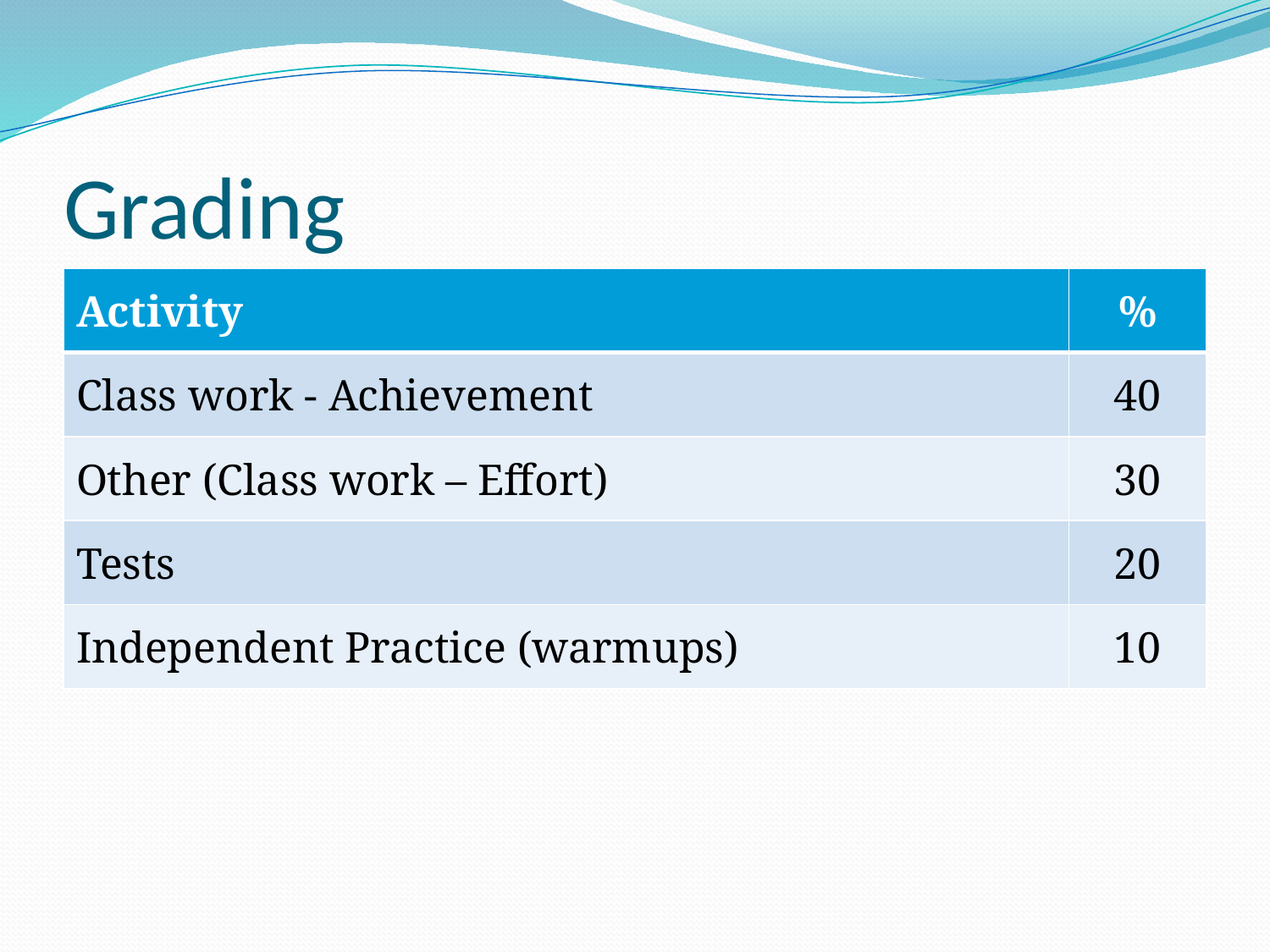

# Grading
| Activity | % |
| --- | --- |
| Class work - Achievement | 40 |
| Other (Class work – Effort) | 30 |
| Tests | 20 |
| Independent Practice (warmups) | 10 |